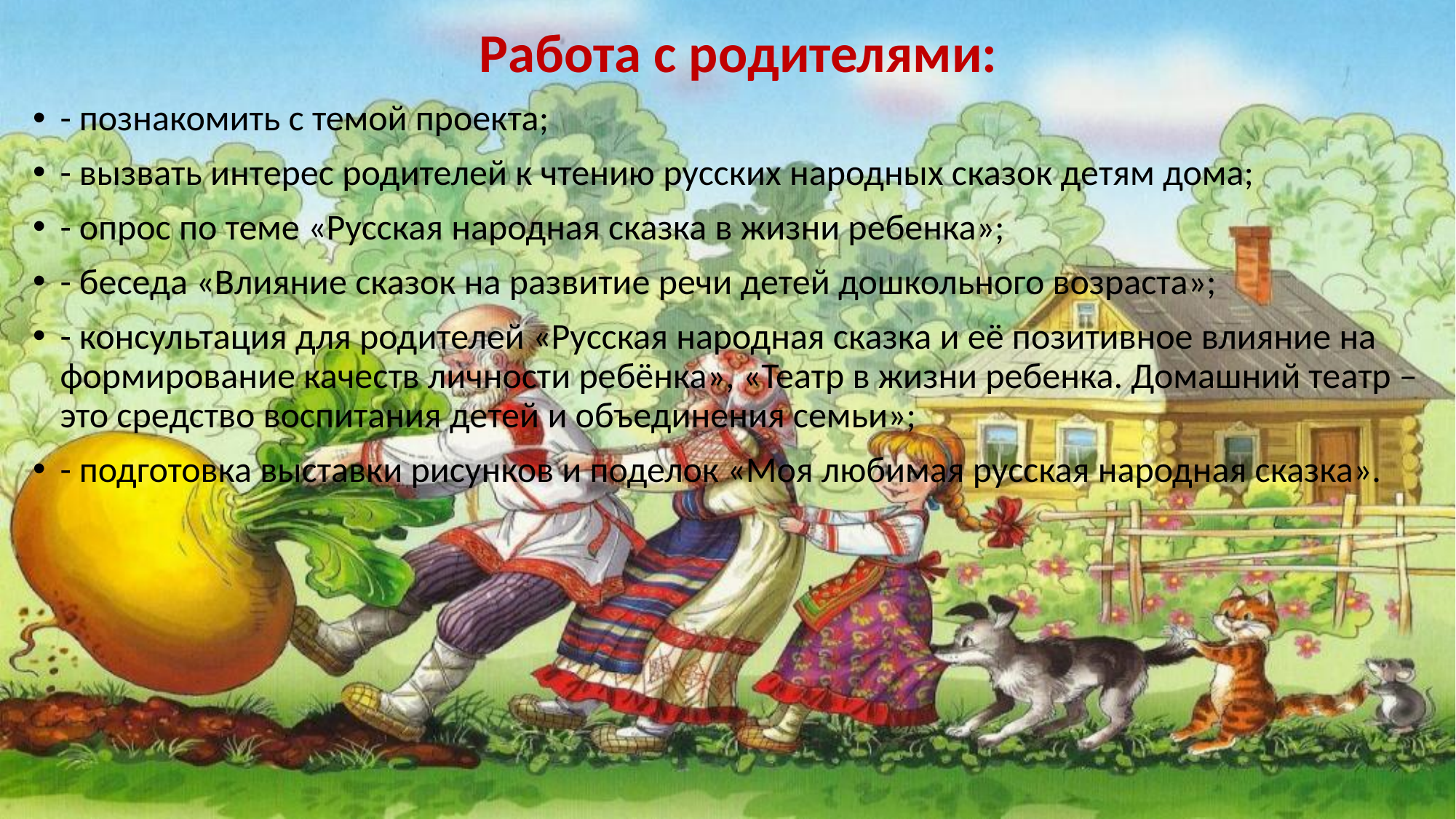

Работа с родителями:
- познакомить с темой проекта;
- вызвать интерес родителей к чтению русских народных сказок детям дома;
- опрос по теме «Русская народная сказка в жизни ребенка»;
- беседа «Влияние сказок на развитие речи детей дошкольного возраста»;
- консультация для родителей «Русская народная сказка и её позитивное влияние на формирование качеств личности ребёнка», «Театр в жизни ребенка. Домашний театр – это средство воспитания детей и объединения семьи»;
- подготовка выставки рисунков и поделок «Моя любимая русская народная сказка».